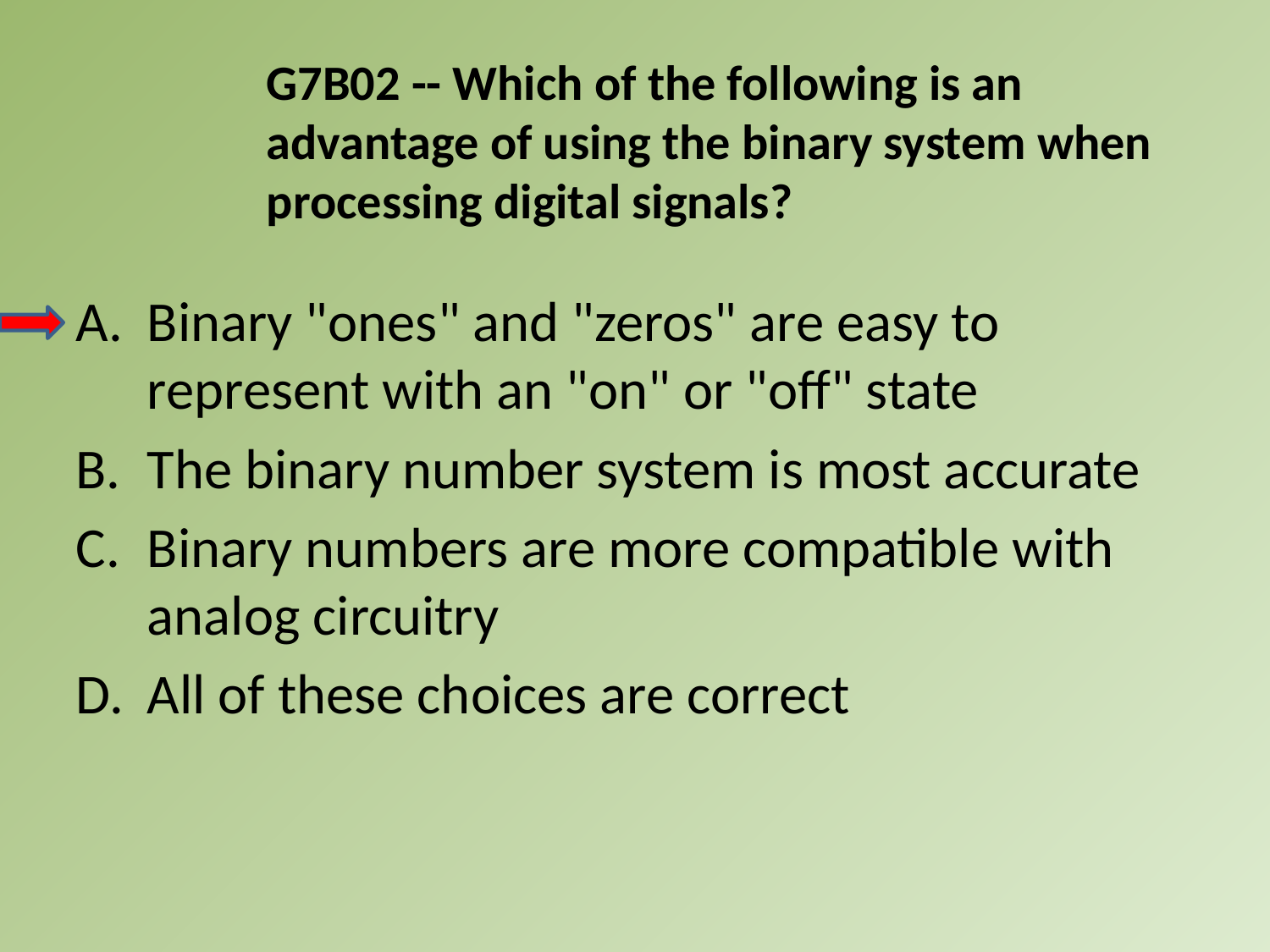

G7B02 -- Which of the following is an advantage of using the binary system when processing digital signals?
A.	Binary "ones" and "zeros" are easy to represent with an "on" or "off" state
B.	The binary number system is most accurate
C.	Binary numbers are more compatible with analog circuitry
D.	All of these choices are correct